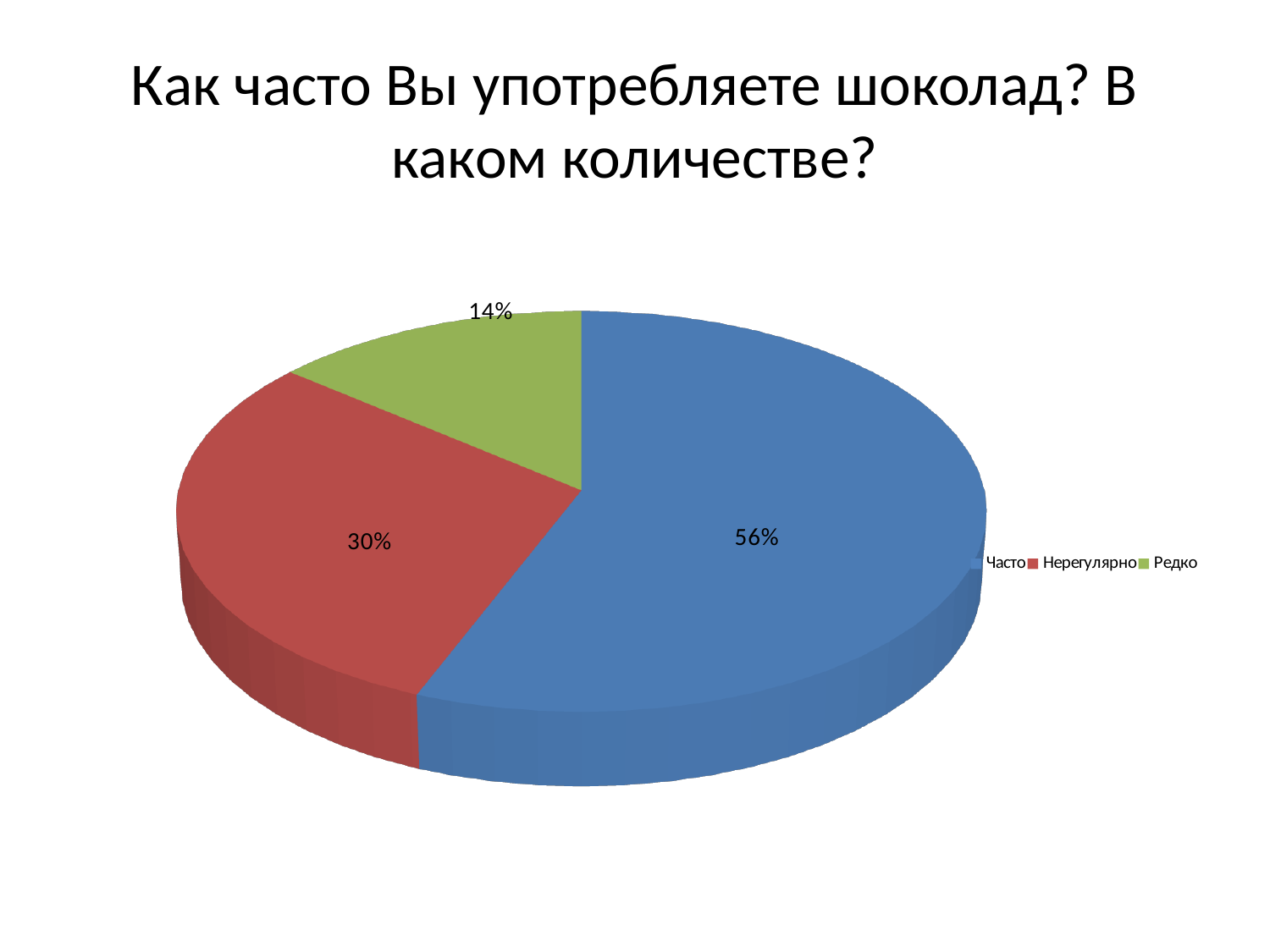

# Как часто Вы употребляете шоколад? В каком количестве?

[unsupported chart]